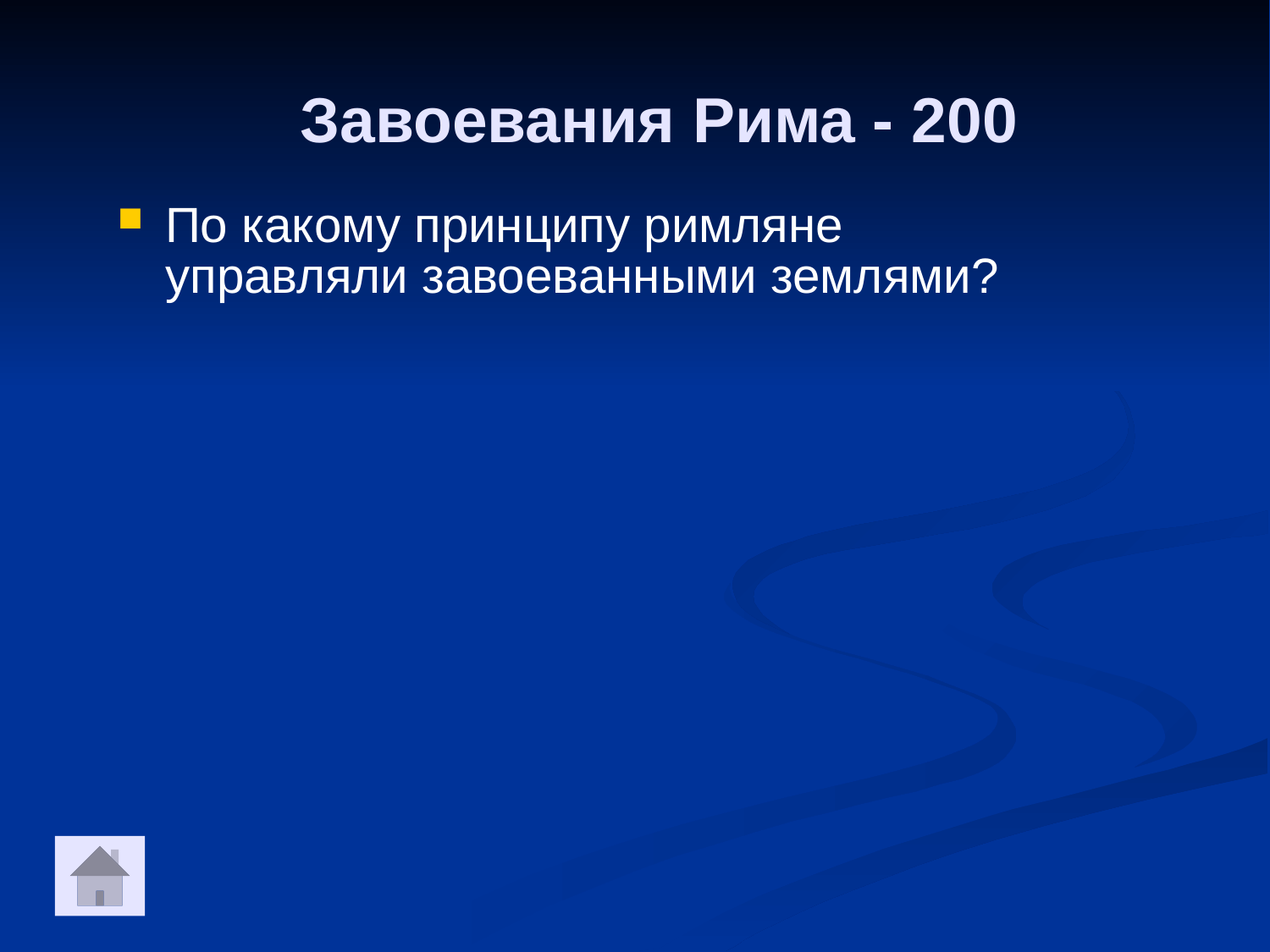

Завоевания Рима - 200
По какому принципу римляне управляли завоеванными землями?